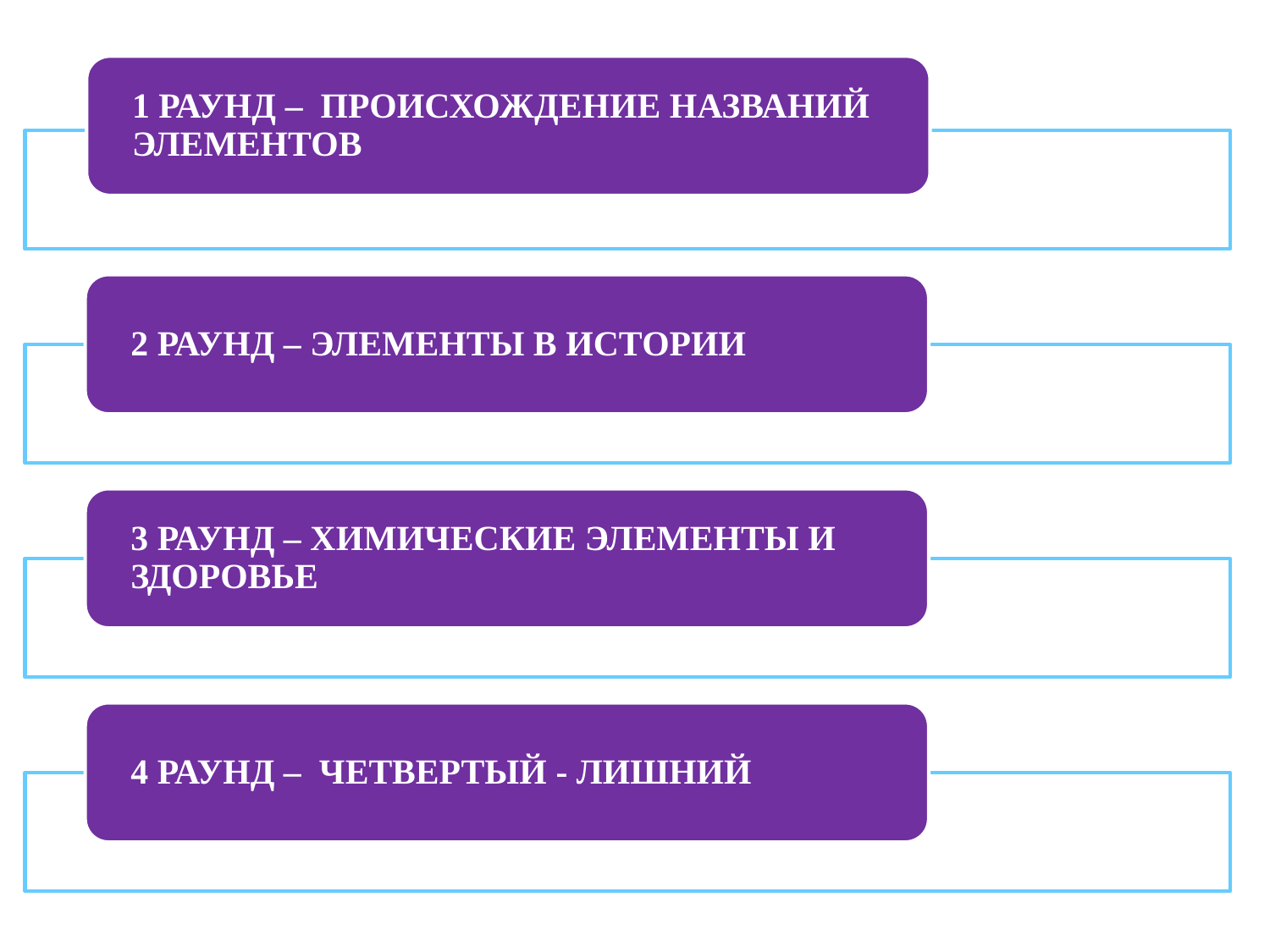

1 РАУНД –  ПРОИСХОЖДЕНИЕ НАЗВАНИЙ ЭЛЕМЕНТОВ
2 РАУНД – ЭЛЕМЕНТЫ В ИСТОРИИ
3 РАУНД – ХИМИЧЕСКИЕ ЭЛЕМЕНТЫ И ЗДОРОВЬЕ
4 РАУНД –  ЧЕТВЕРТЫЙ - ЛИШНИЙ